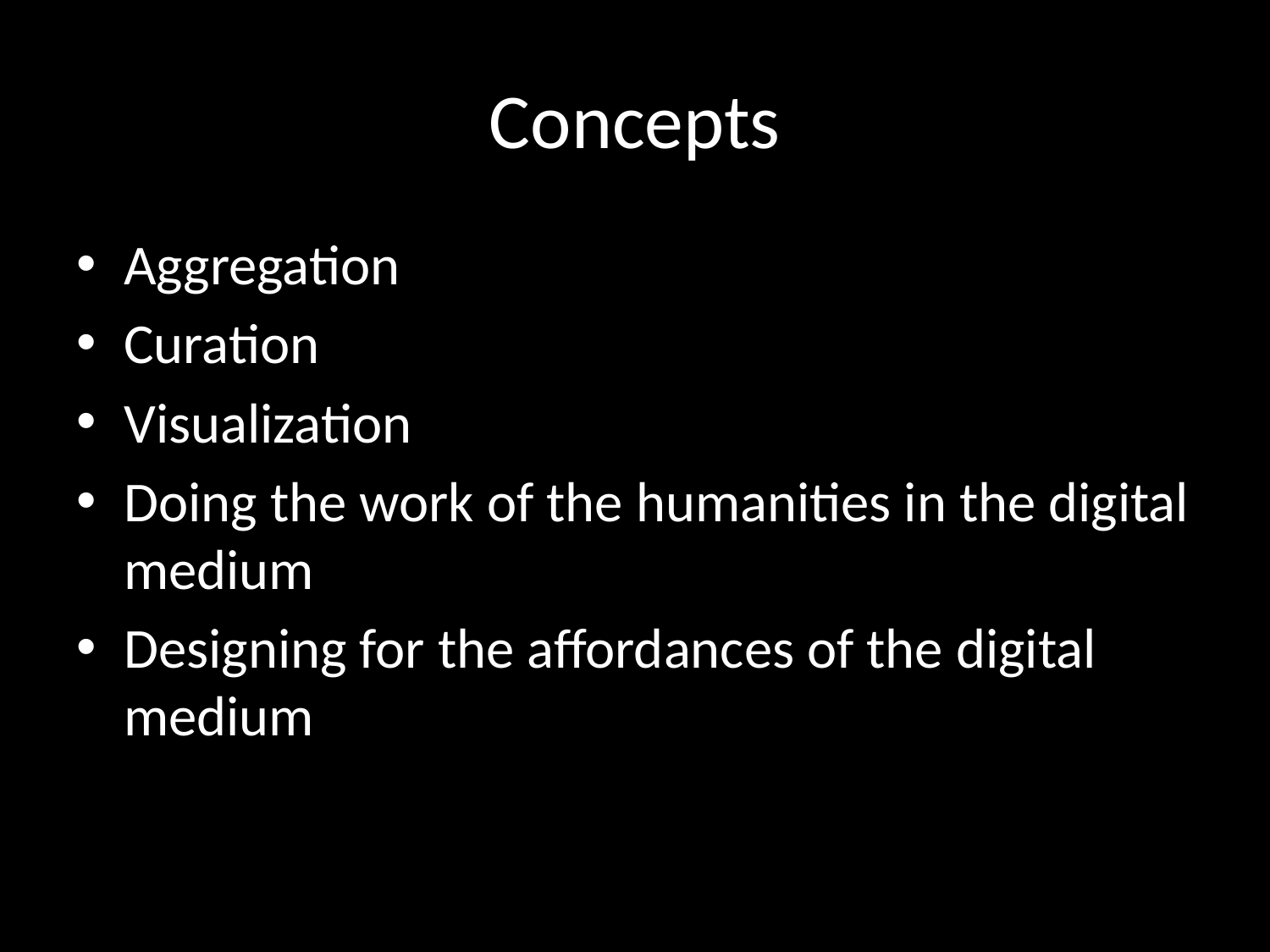

# Concepts
Aggregation
Curation
Visualization
Doing the work of the humanities in the digital medium
Designing for the affordances of the digital medium